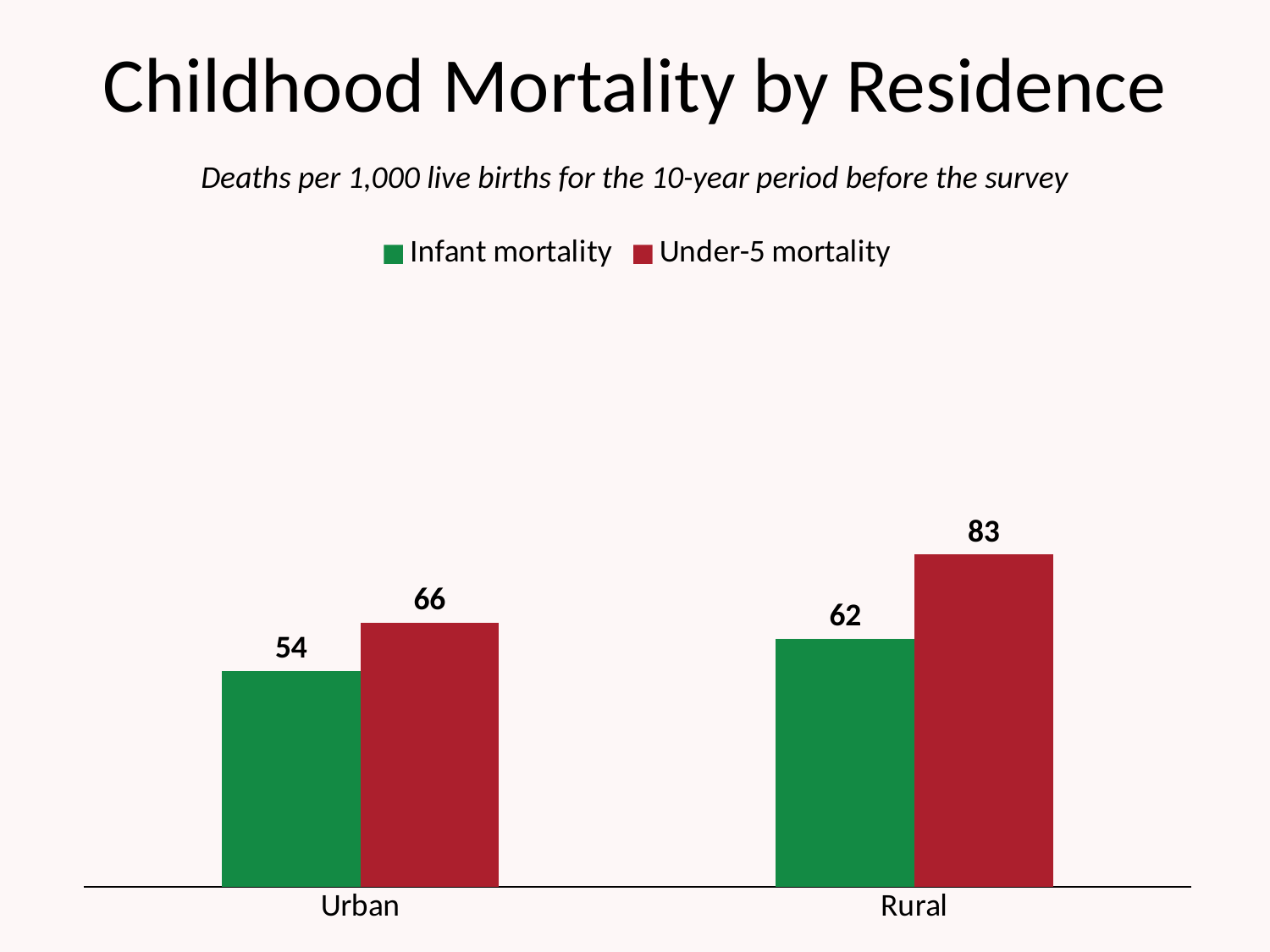

# Childhood Mortality by Residence
Deaths per 1,000 live births for the 10-year period before the survey

### Chart

| Category | Infant mortality | Under-5 mortality |
|---|---|---|
| Urban | 54.0 | 66.0 |
| Rural | 62.0 | 83.0 |